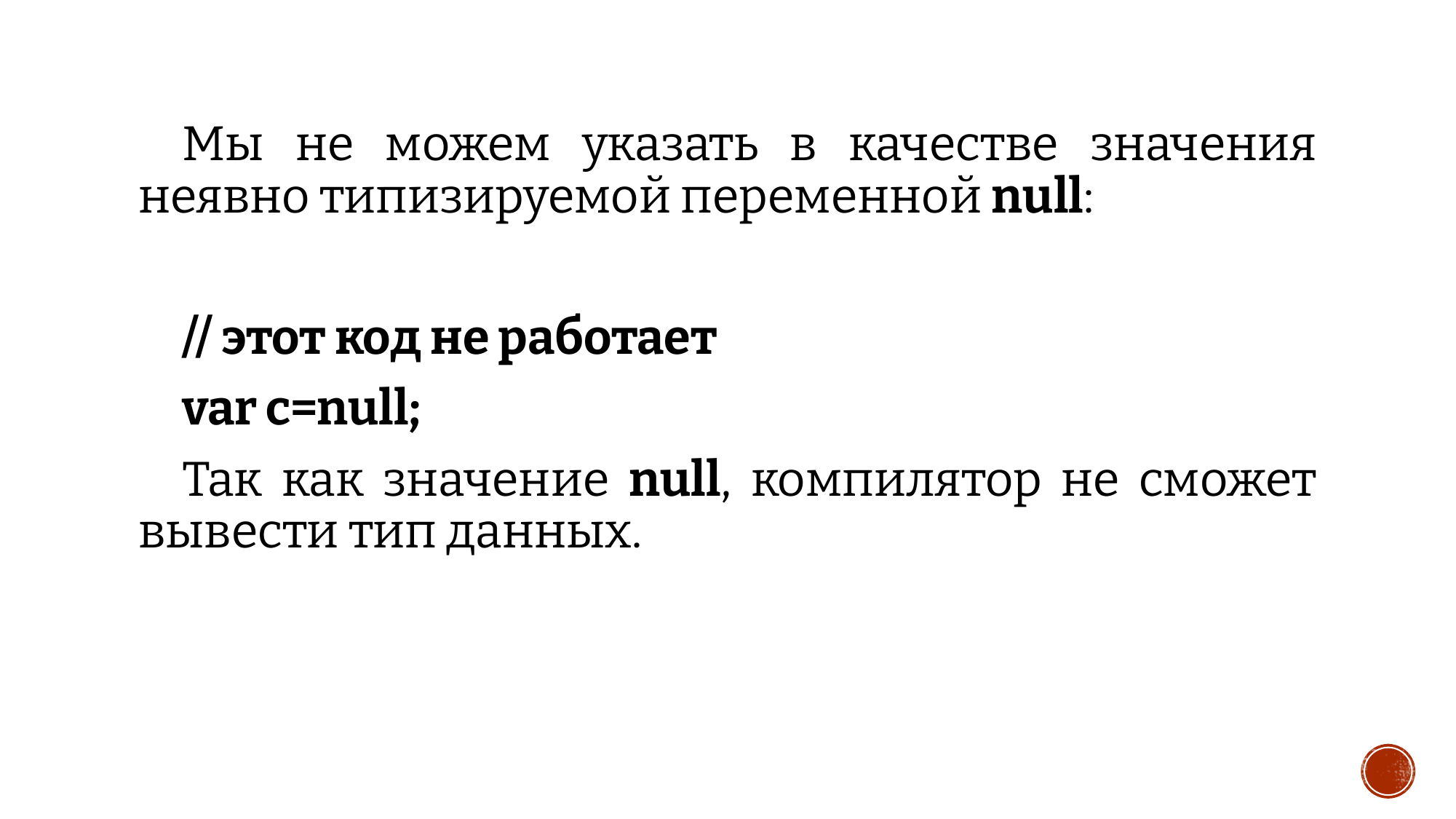

#
Мы не можем указать в качестве значения неявно типизируемой переменной null:

// этот код не работает
var c=null;
Так как значение null, компилятор не сможет вывести тип данных.